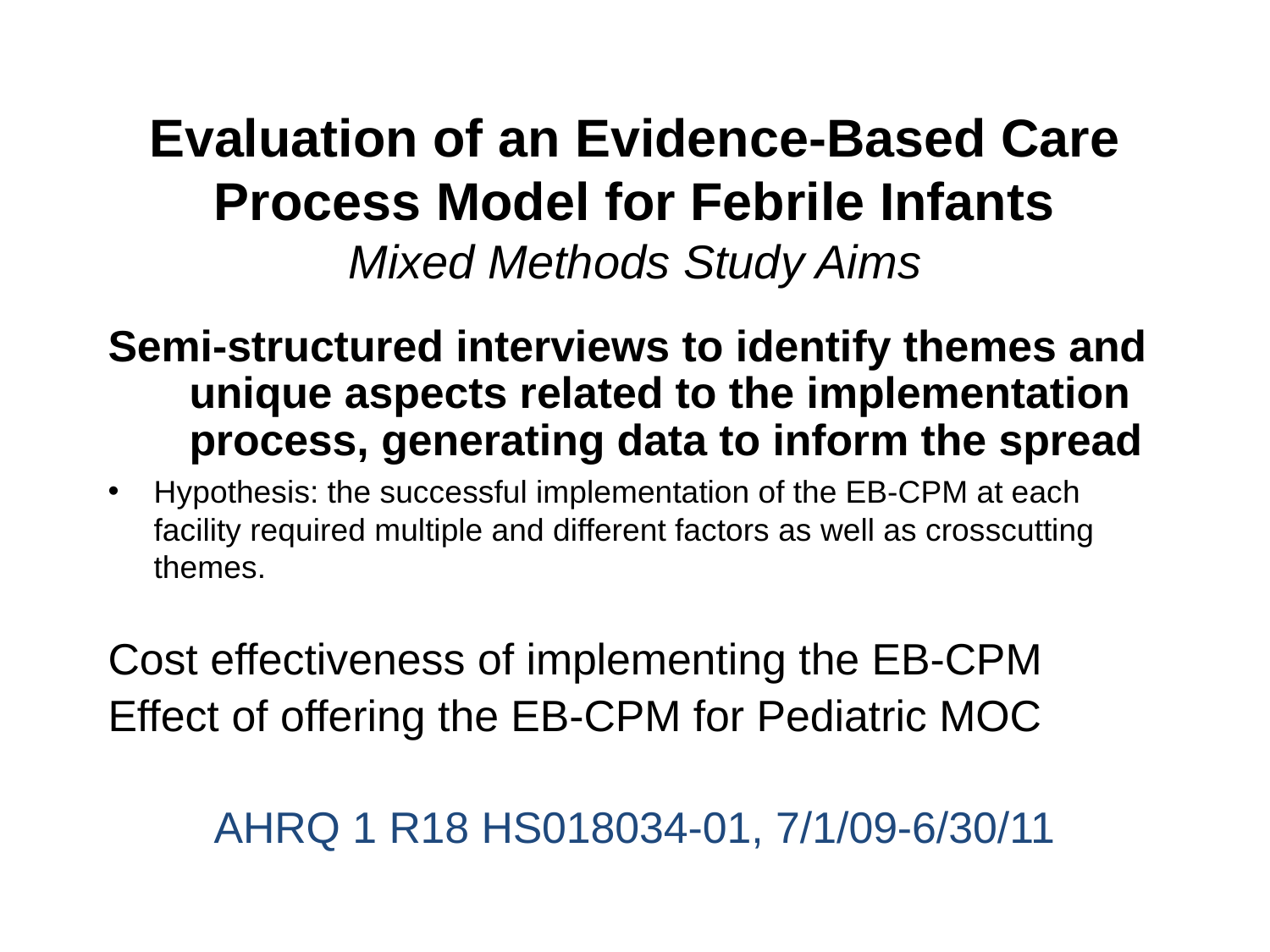

# Evaluation of an Evidence-Based Care Process Model for Febrile Infants Mixed Methods Study Aims
Semi-structured interviews to identify themes and unique aspects related to the implementation process, generating data to inform the spread
Hypothesis: the successful implementation of the EB-CPM at each facility required multiple and different factors as well as crosscutting themes.

Cost effectiveness of implementing the EB-CPM
Effect of offering the EB-CPM for Pediatric MOC

AHRQ 1 R18 HS018034-01, 7/1/09-6/30/11